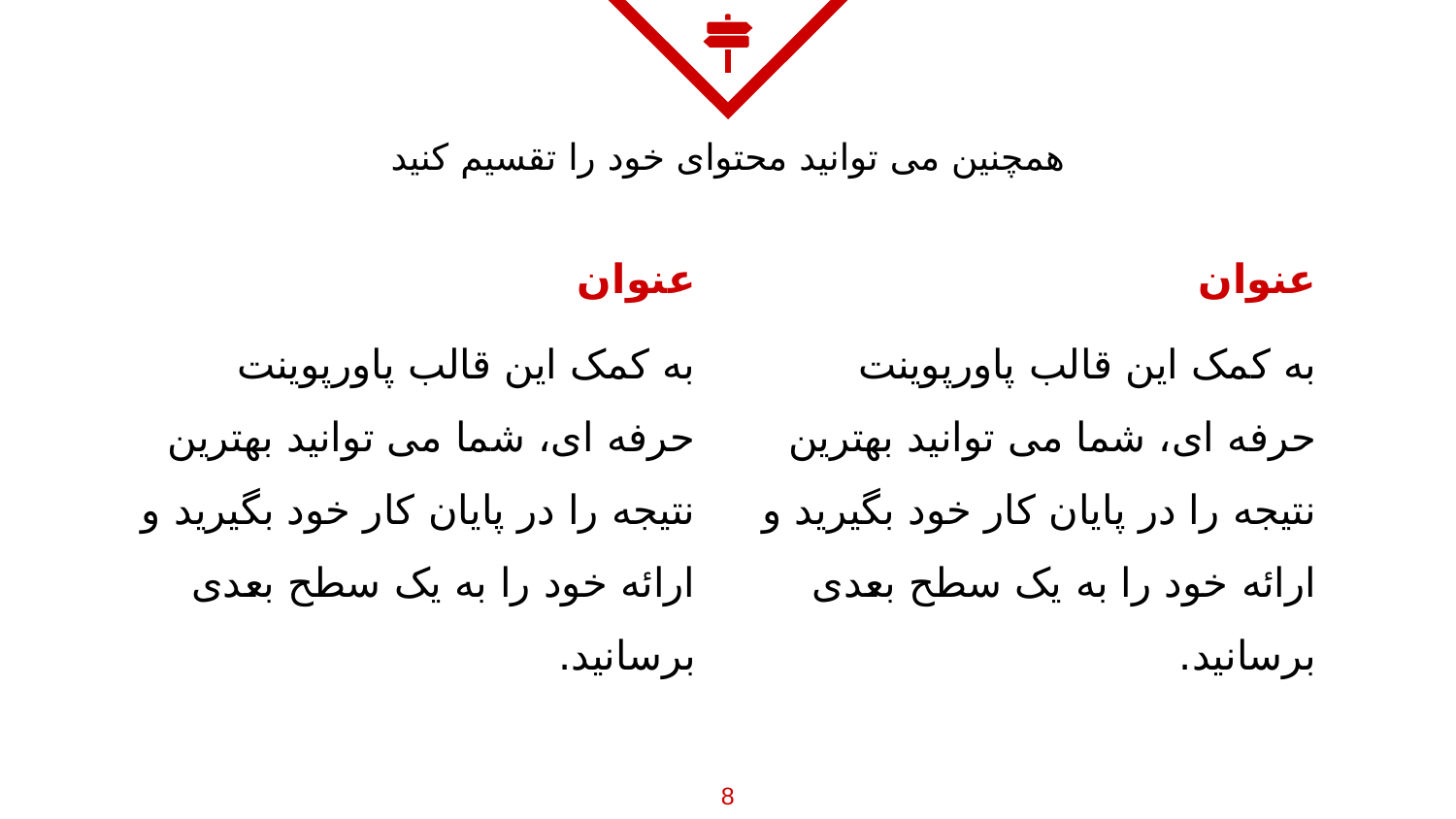

# همچنین می توانید محتوای خود را تقسیم کنید
عنوان
به کمک این قالب پاورپوینت حرفه ای، شما می توانید بهترین نتیجه را در پایان کار خود بگیرید و ارائه خود را به یک سطح بعدی برسانید.
عنوان
به کمک این قالب پاورپوینت حرفه ای، شما می توانید بهترین نتیجه را در پایان کار خود بگیرید و ارائه خود را به یک سطح بعدی برسانید.
8